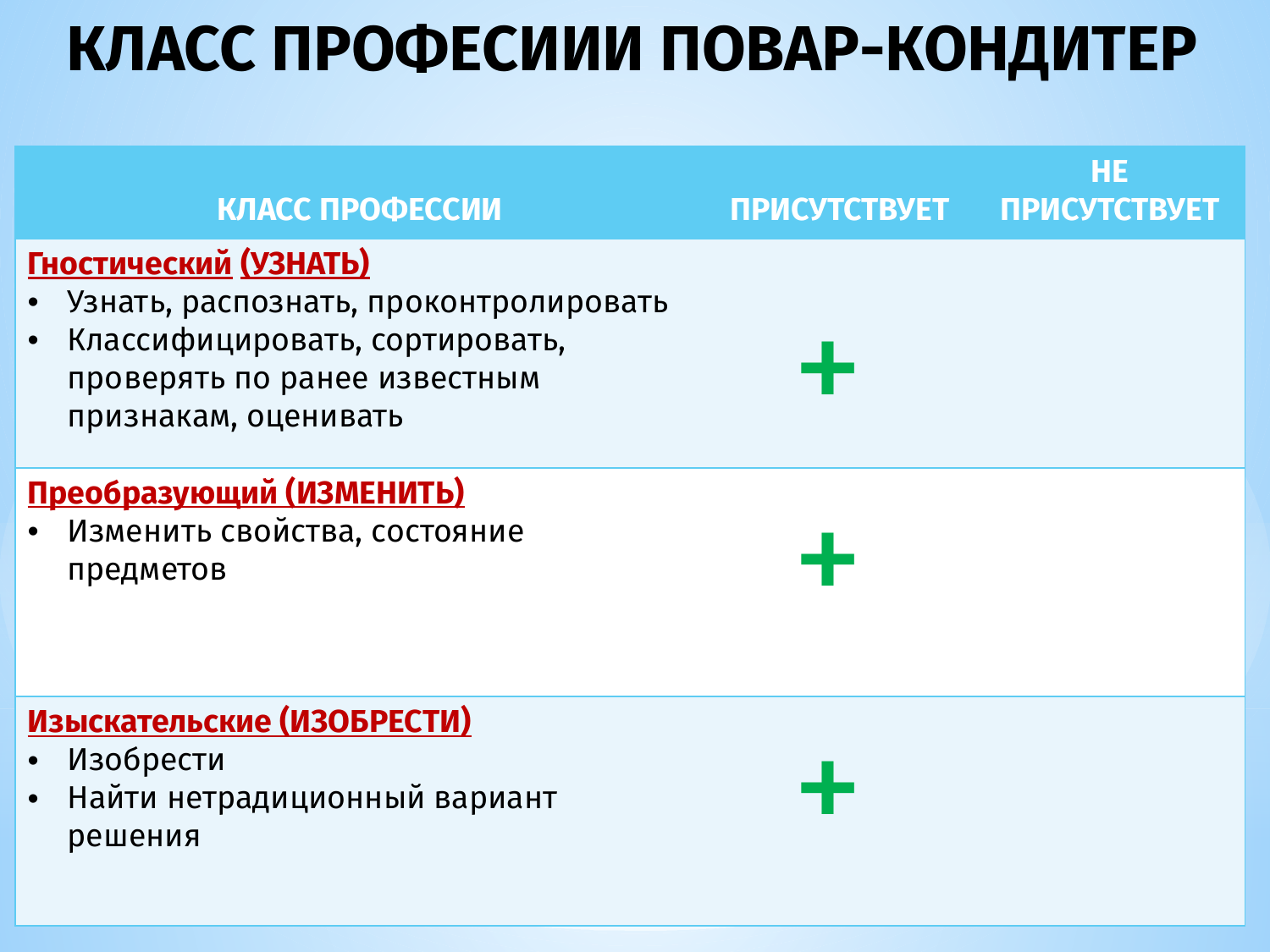

# КЛАСС ПРОФЕСИИИ ПОВАР-КОНДИТЕР
| КЛАСС ПРОФЕССИИ | ПРИСУТСТВУЕТ | НЕ ПРИСУТСТВУЕТ |
| --- | --- | --- |
| Гностический (УЗНАТЬ) Узнать, распознать, проконтролировать Классифицировать, сортировать, проверять по ранее известным признакам, оценивать | + |  |
| Преобразующий (ИЗМЕНИТЬ) Изменить свойства, состояние предметов | + |  |
| Изыскательские (ИЗОБРЕСТИ) Изобрести Найти нетрадиционный вариант решения | + |  |